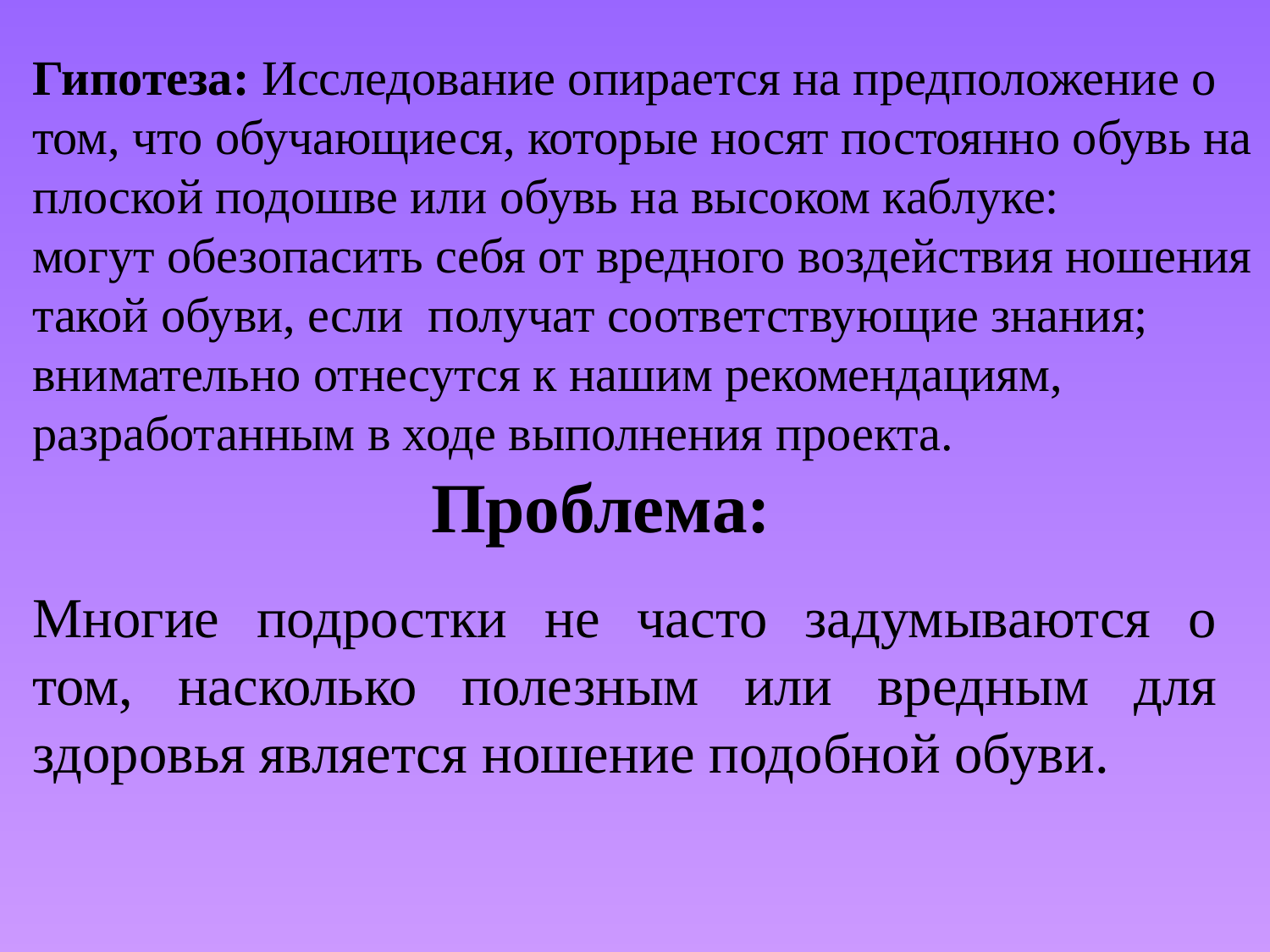

Гипотеза: Исследование опирается на предположение о том, что обучающиеся, которые носят постоянно обувь на плоской подошве или обувь на высоком каблуке:
могут обезопасить себя от вредного воздействия ношения такой обуви, если  получат соответствующие знания;
внимательно отнесутся к нашим рекомендациям, разработанным в ходе выполнения проекта.
Проблема:
Многие подростки не часто задумываются о том, насколько полезным или вредным для здоровья является ношение подобной обуви.